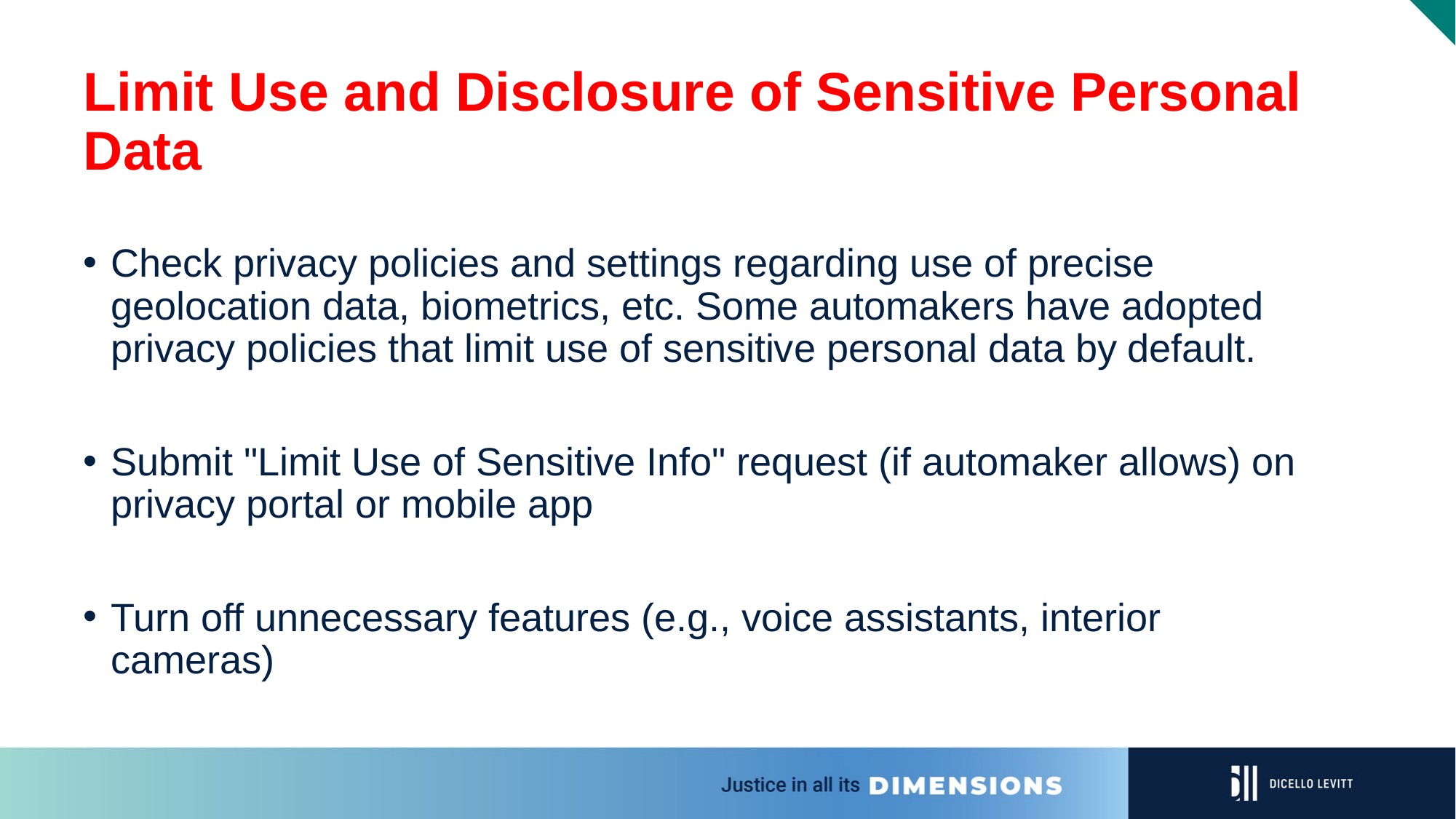

# Limit Use and Disclosure of Sensitive Personal Data
Check privacy policies and settings regarding use of precise geolocation data, biometrics, etc. Some automakers have adopted privacy policies that limit use of sensitive personal data by default.

Submit "Limit Use of Sensitive Info" request (if automaker allows) on privacy portal or mobile app

Turn off unnecessary features (e.g., voice assistants, interior cameras)